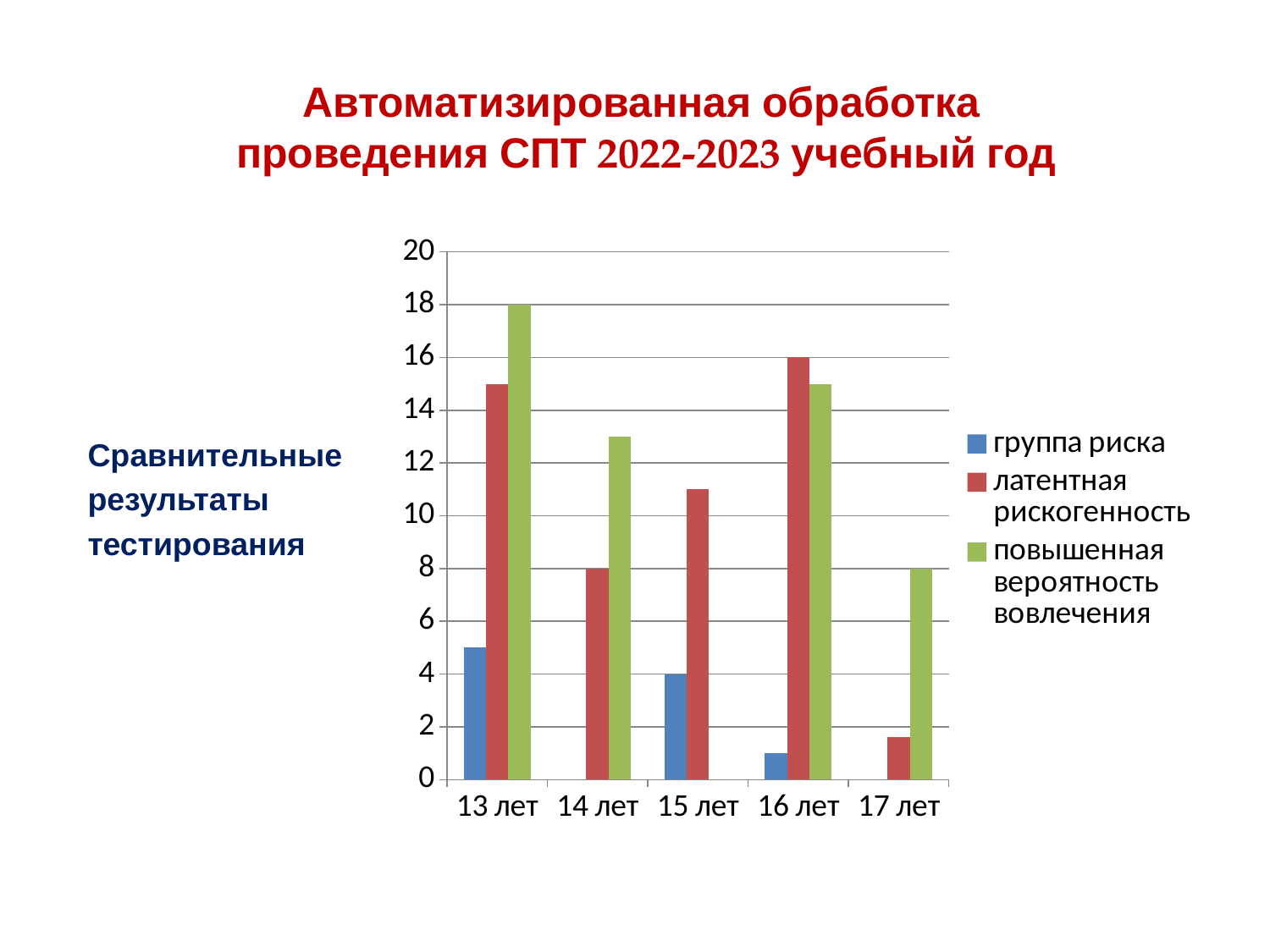

# Автоматизированная обработка проведения СПТ 2022-2023 учебный год

Сравнительные
результаты
тестирования

### Chart

| Category | группа риска | латентная рискогенность | повышенная вероятность вовлечения |
|---|---|---|---|
| 13 лет | 5.0 | 15.0 | 18.0 |
| 14 лет | 0.0 | 8.0 | 13.0 |
| 15 лет | 4.0 | 11.0 | 0.0 |
| 16 лет | 1.0 | 16.0 | 15.0 |
| 17 лет | 0.0 | 1.6 | 8.0 |